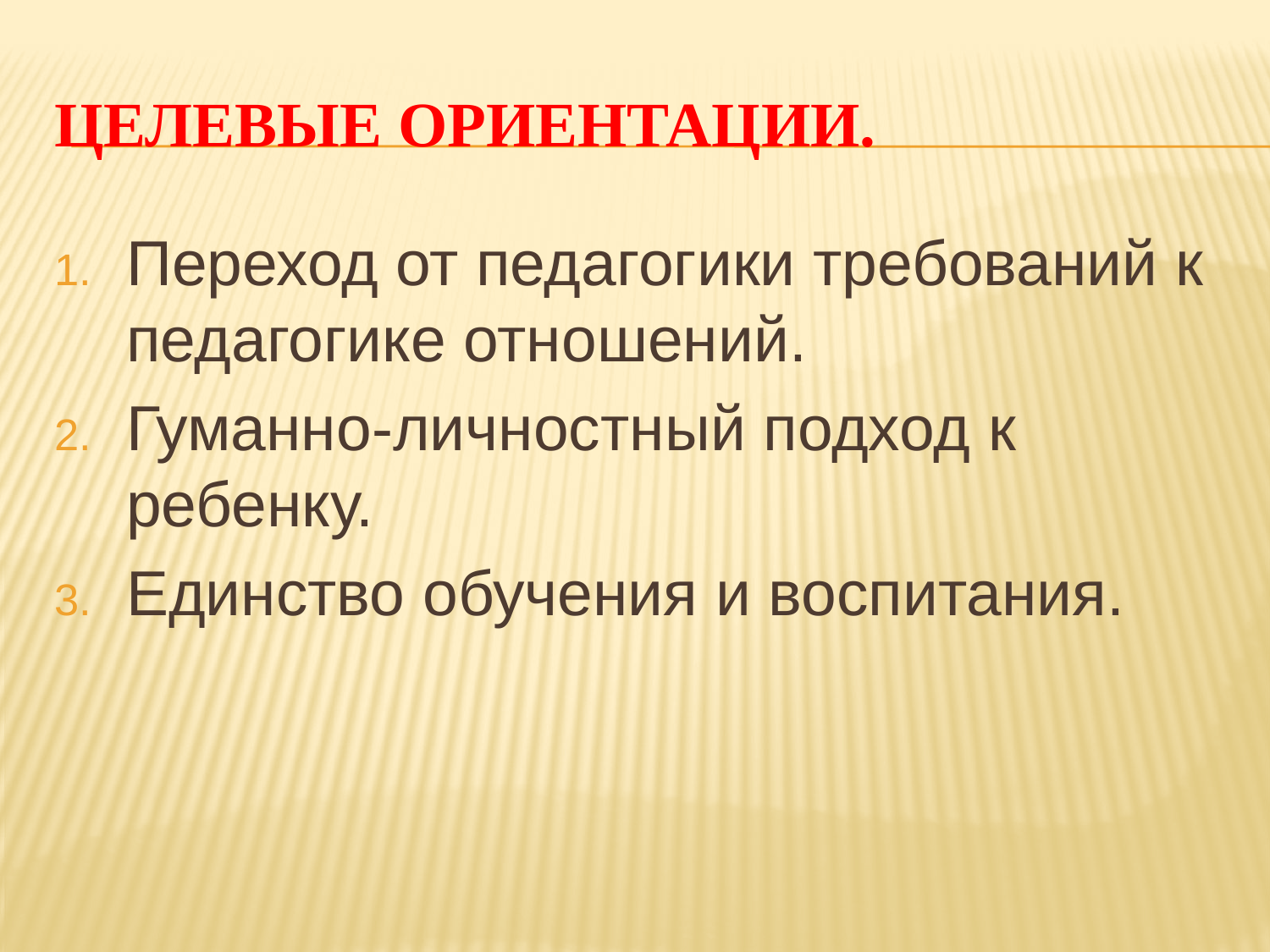

# Целевые ориентации.
Переход от педагогики требований к педагогике отношений.
Гуманно-личностный подход к ребенку.
Единство обучения и воспитания.